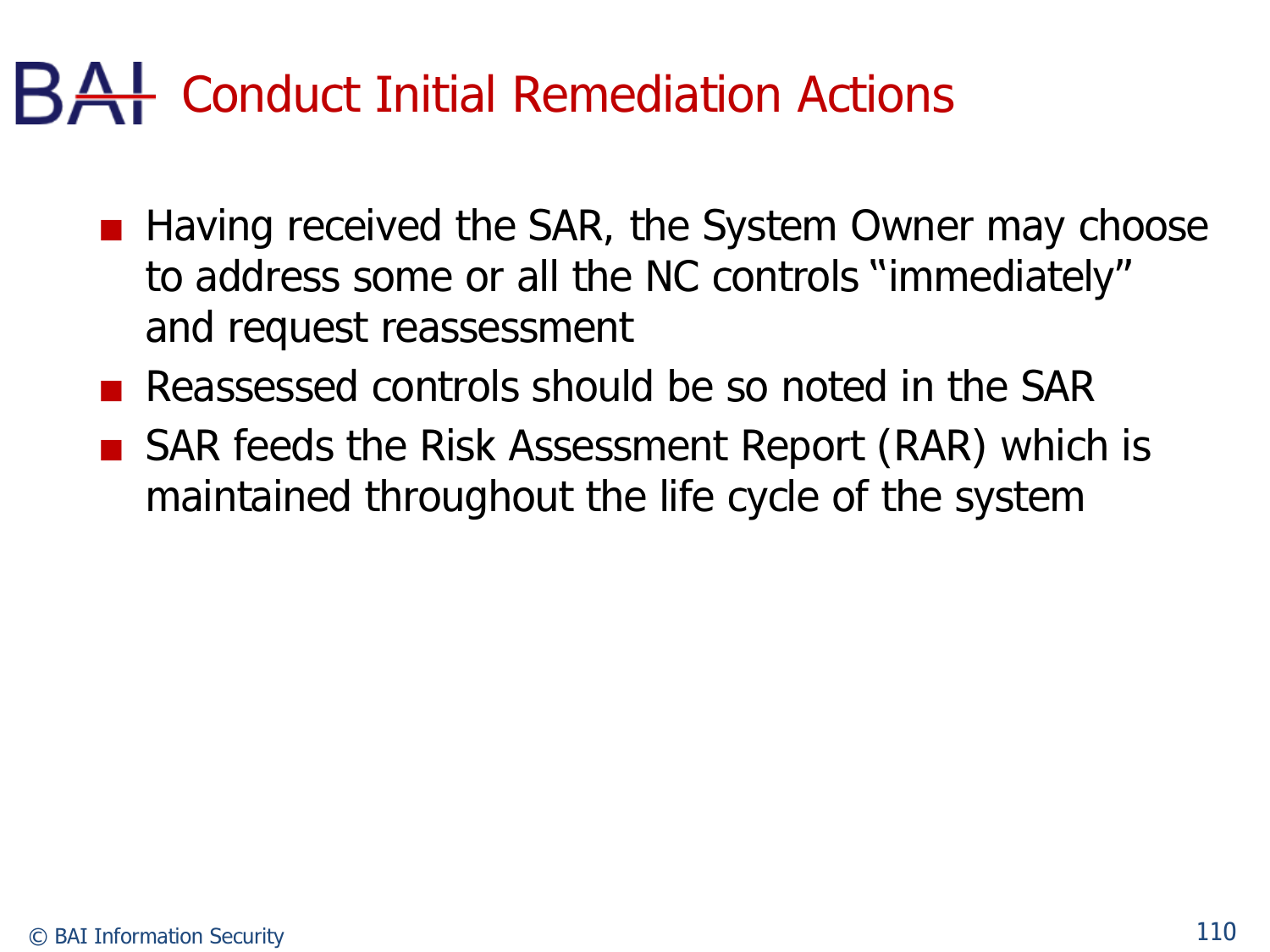

# Conduct Initial Remediation Actions
Having received the SAR, the System Owner may choose to address some or all the NC controls “immediately” and request reassessment
Reassessed controls should be so noted in the SAR
SAR feeds the Risk Assessment Report (RAR) which is maintained throughout the life cycle of the system